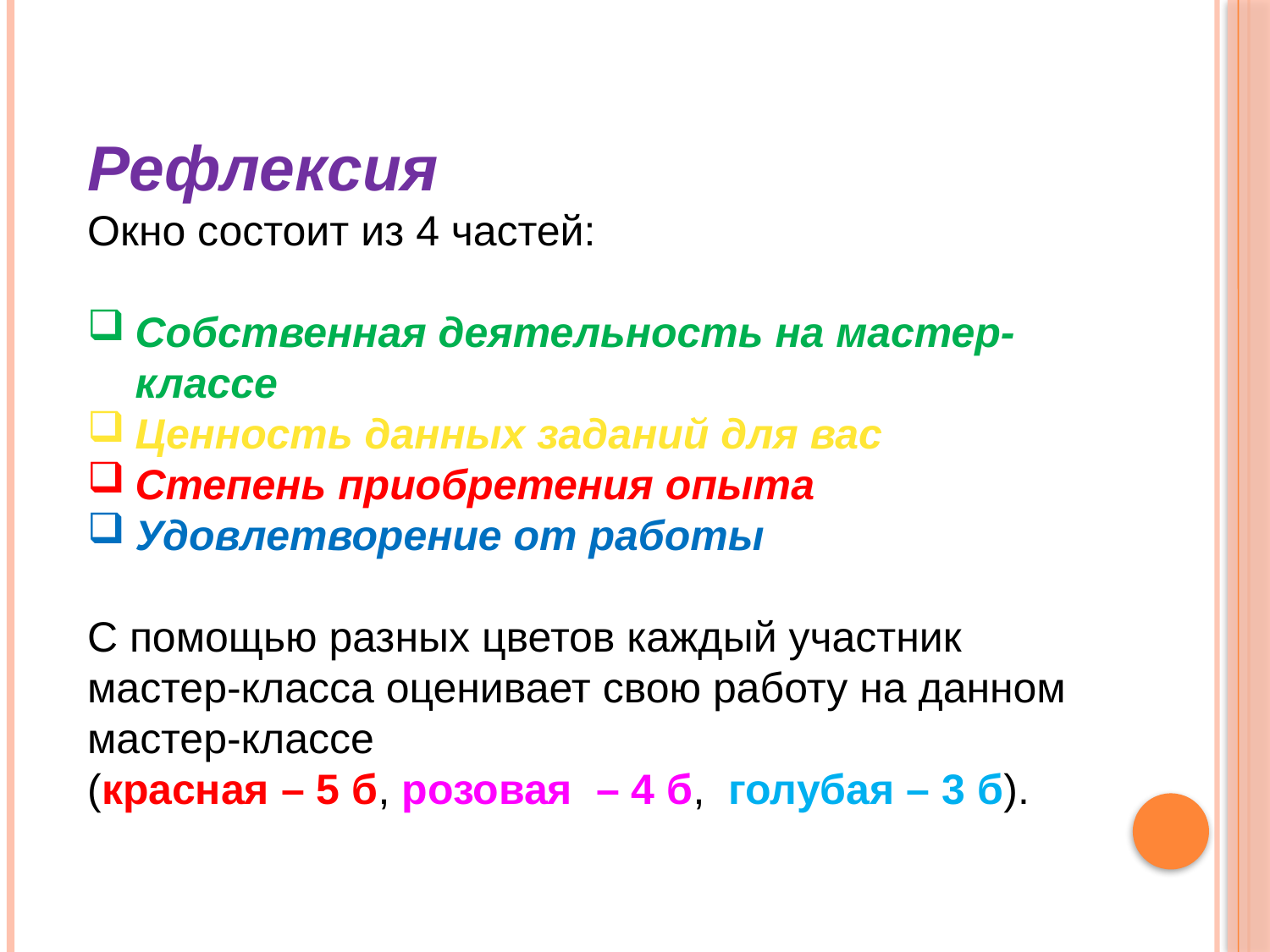

Рефлексия
Окно состоит из 4 частей:

Собственная деятельность на мастер-классе
Ценность данных заданий для вас
Степень приобретения опыта
Удовлетворение от работы

С помощью разных цветов каждый участник мастер-класса оценивает свою работу на данном мастер-классе
(красная – 5 б, розовая  – 4 б,  голубая – 3 б).